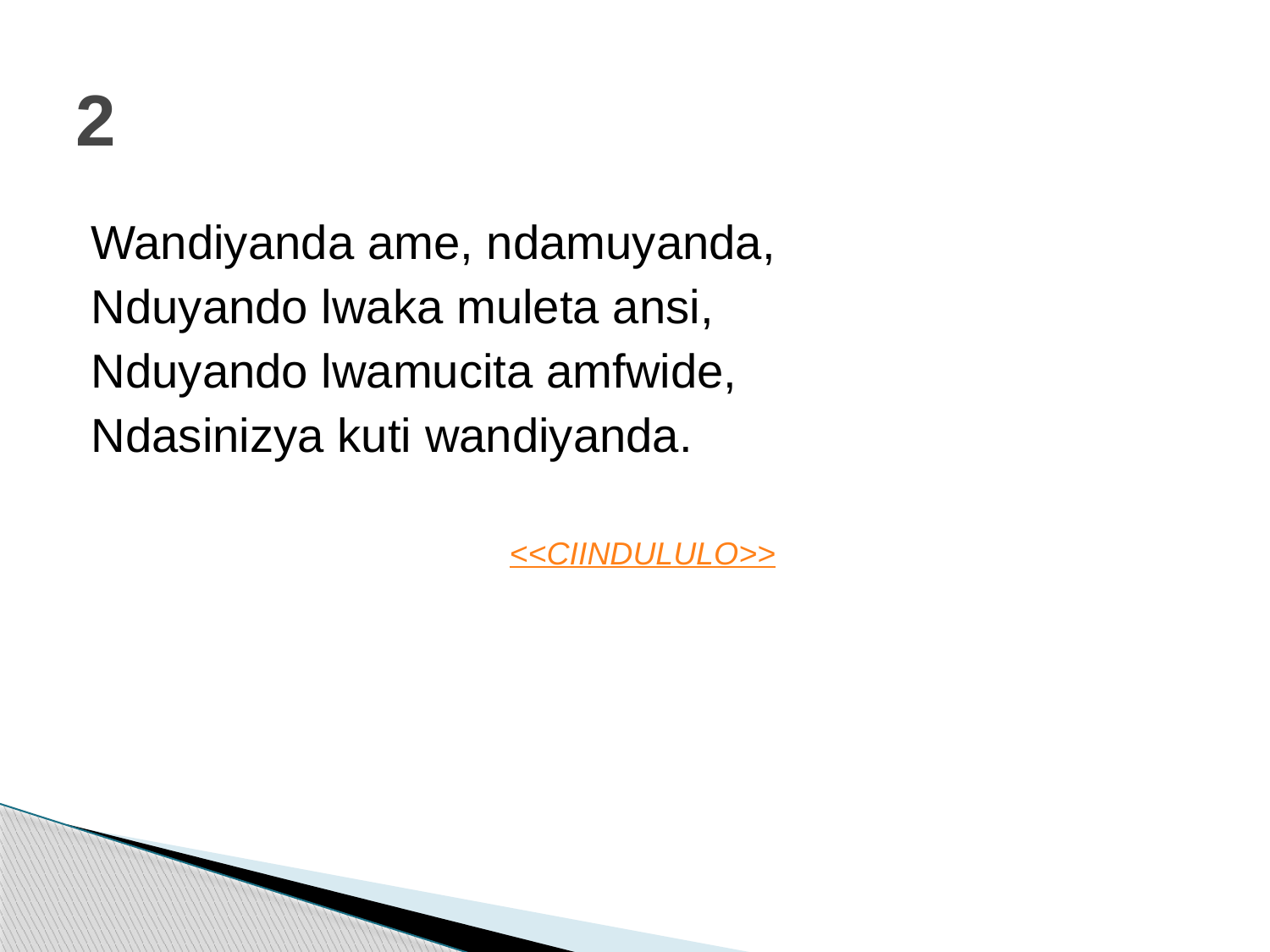

# 2
Wandiyanda ame, ndamuyanda,
Nduyando lwaka muleta ansi,
Nduyando lwamucita amfwide,
Ndasinizya kuti wandiyanda.

<<CIINDULULO>>